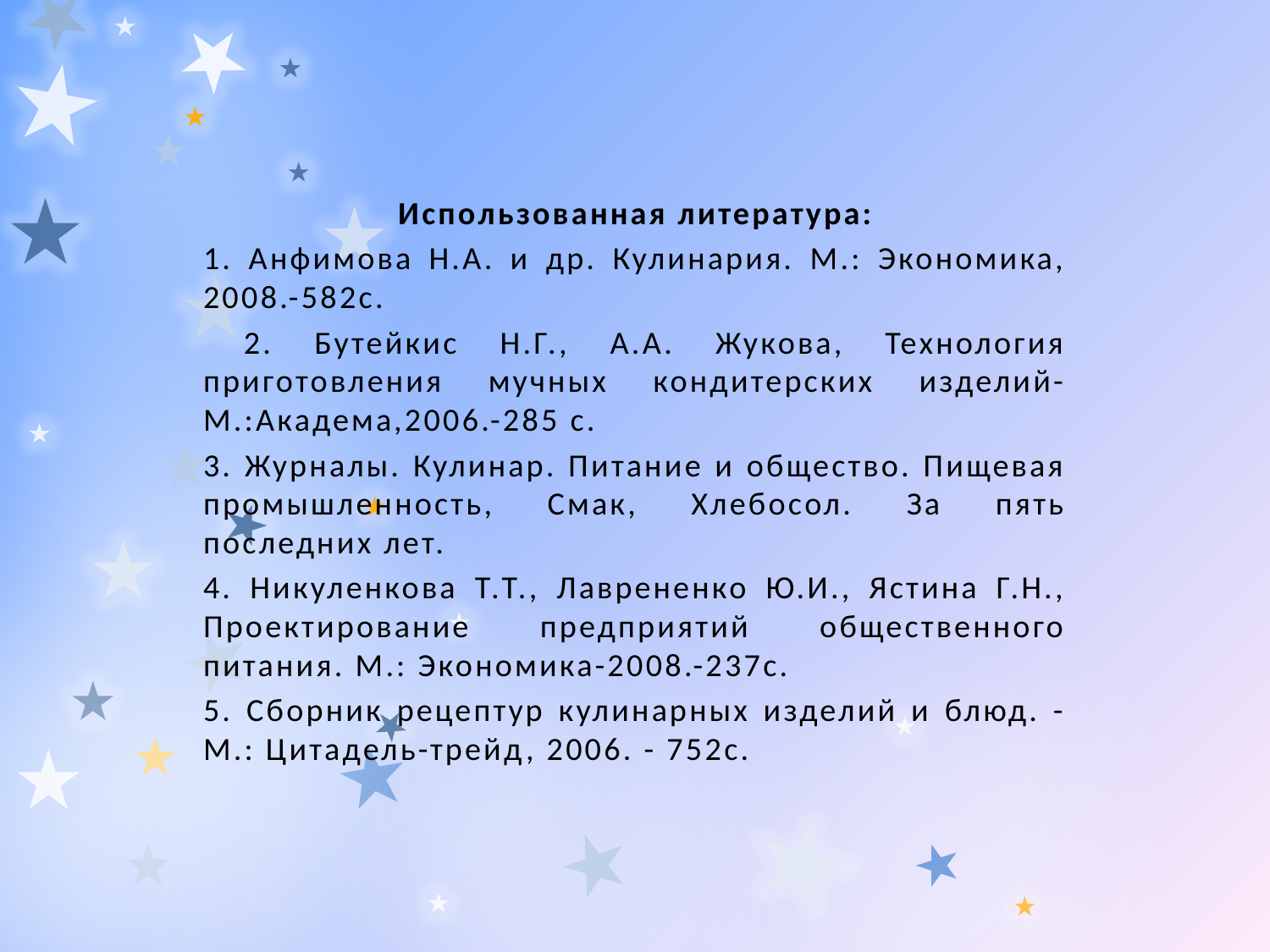

Использованная литература:
1. Анфимова Н.А. и др. Кулинария. М.: Экономика, 2008.-582с.
 2. Бутейкис Н.Г., А.А. Жукова, Технология приготовления мучных кондитерских изделий- М.:Академа,2006.-285 с.
3. Журналы. Кулинар. Питание и общество. Пищевая промышленность, Смак, Хлебосол. За пять последних лет.
4. Никуленкова Т.Т., Лаврененко Ю.И., Ястина Г.Н., Проектирование предприятий общественного питания. М.: Экономика-2008.-237с.
5. Сборник рецептур кулинарных изделий и блюд. - М.: Цитадель-трейд, 2006. - 752с.

#